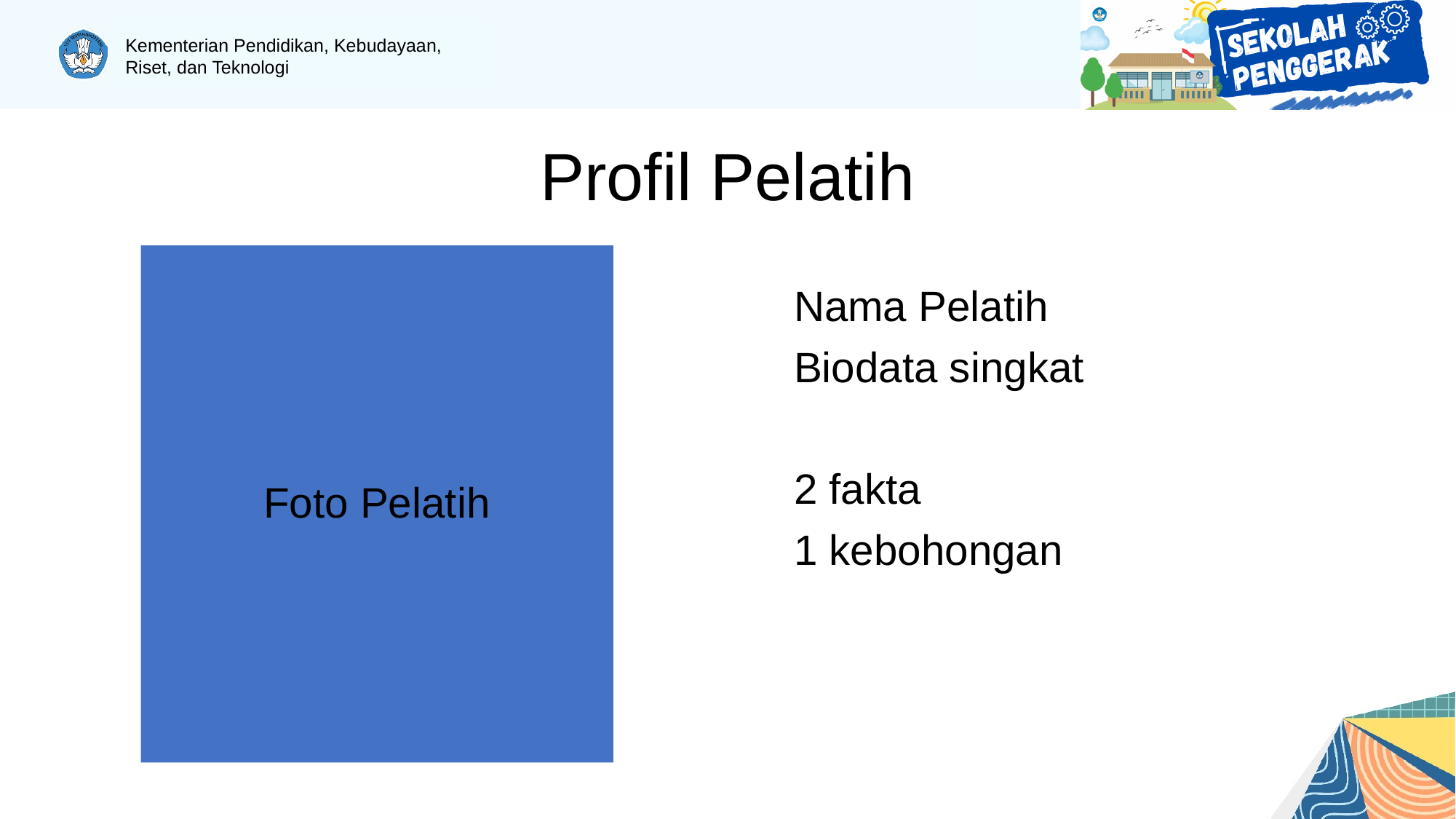

# Profil Pelatih
Foto Pelatih
Nama Pelatih
Biodata singkat

2 fakta
1 kebohongan